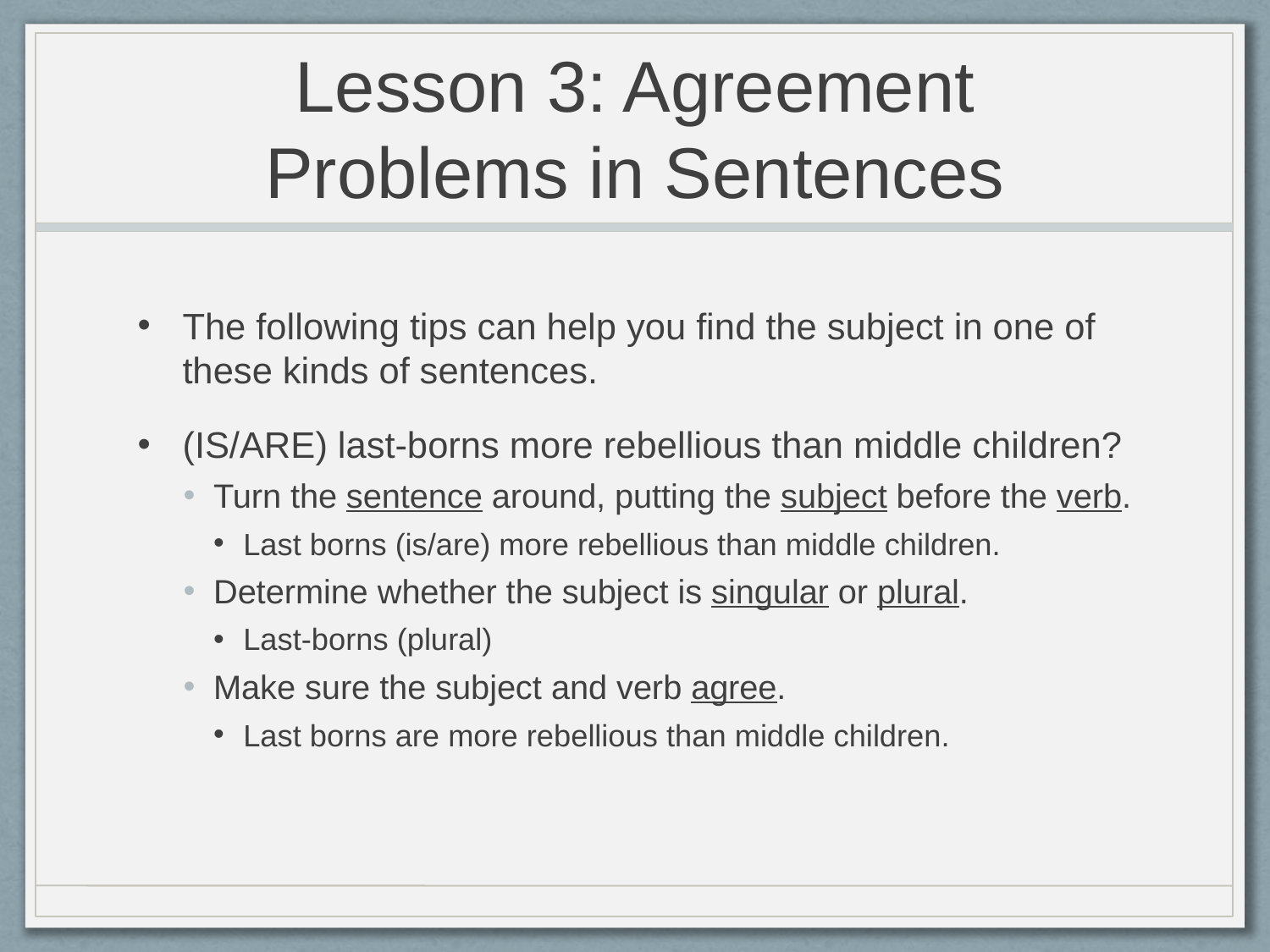

# Lesson 3: Agreement Problems in Sentences
The following tips can help you find the subject in one of these kinds of sentences.
(IS/ARE) last-borns more rebellious than middle children?
Turn the sentence around, putting the subject before the verb.
Last borns (is/are) more rebellious than middle children.
Determine whether the subject is singular or plural.
Last-borns (plural)
Make sure the subject and verb agree.
Last borns are more rebellious than middle children.